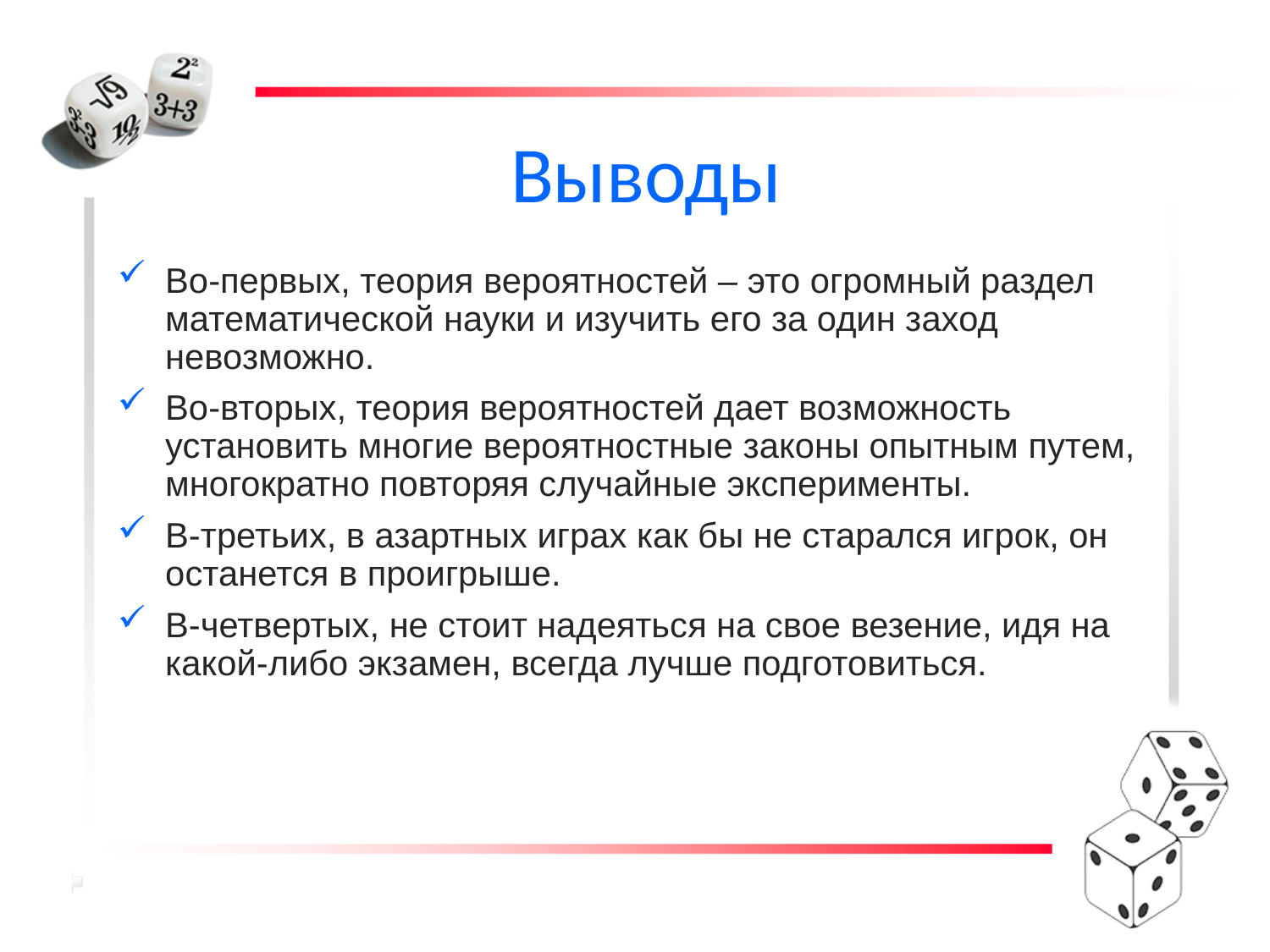

# Выводы
Во-первых, теория вероятностей – это огромный раздел математической науки и изучить его за один заход невозможно.
Во-вторых, теория вероятностей дает возможность установить многие вероятностные законы опытным путем, многократно повторяя случайные эксперименты.
В-третьих, в азартных играх как бы не старался игрок, он останется в проигрыше.
В-четвертых, не стоит надеяться на свое везение, идя на какой-либо экзамен, всегда лучше подготовиться.